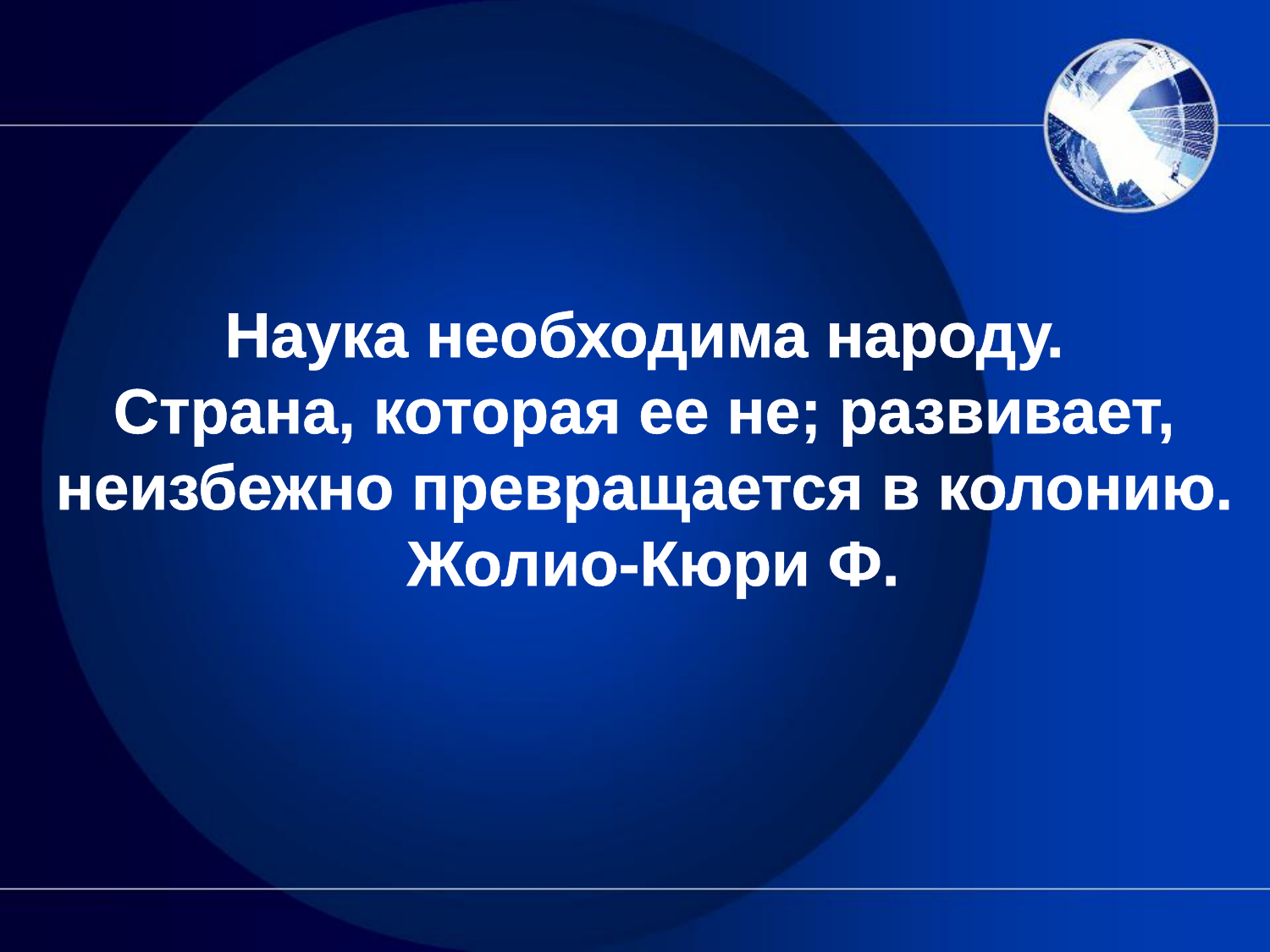

Наука необходима народу.
Страна, которая ее не; развивает,
неизбежно превращается в колонию.
Жолио-Кюри Ф.